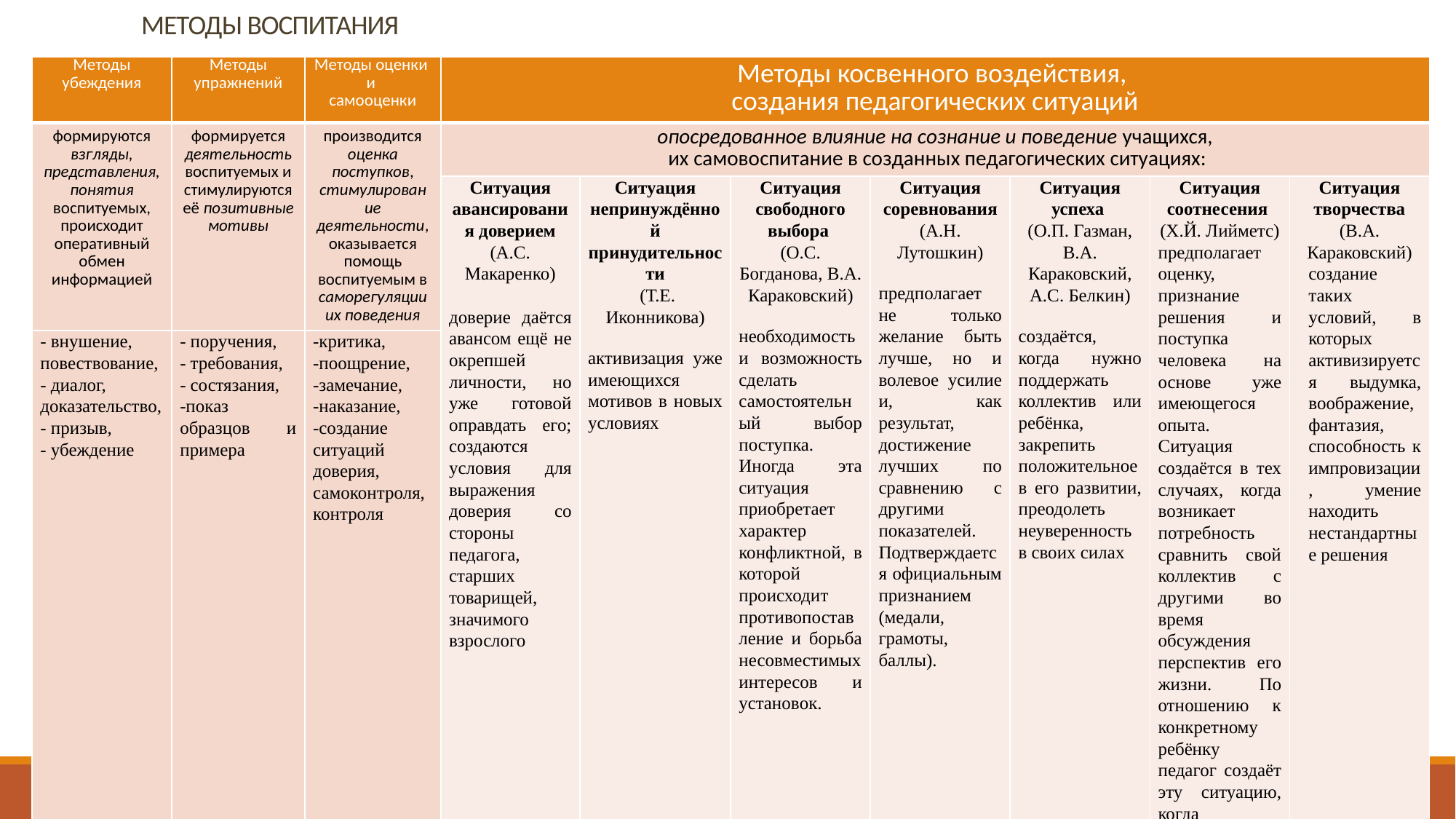

# МЕТОДЫ ВОСПИТАНИЯ
| Методы убеждения | Методы упражнений | Методы оценки и самооценки | Методы косвенного воздействия, создания педагогических ситуаций |  |  |  |  |  |  |
| --- | --- | --- | --- | --- | --- | --- | --- | --- | --- |
| формируются взгляды, представления, понятия воспитуемых, происходит оперативный обмен информацией | формируется деятельность воспитуемых и стимулируются её позитивные мотивы | производится оценка поступков, стимулирование деятельности, оказывается помощь воспитуемым в саморегуляции их поведения | опосредованное влияние на сознание и поведение учащихся, их самовоспитание в созданных педагогических ситуациях: |  |  |  |  |  |  |
|  |  |  | Ситуация авансирования доверием (А.С. Макаренко) доверие даётся авансом ещё не окрепшей личности, но уже готовой оправдать его; создаются условия для выражения доверия со стороны педагога, старших товарищей, значимого взрослого | Ситуация непринуждённой принудительности (Т.Е. Иконникова) активизация уже имеющихся мотивов в новых условиях | Ситуация свободного выбора (О.С. Богданова, В.А. Караковский) необходимость и возможность сделать самостоятельный выбор поступка. Иногда эта ситуация приобретает характер конфликтной, в которой происходит противопоставление и борьба несовместимых интересов и установок. | Ситуация соревнования (А.Н. Лутошкин) предполагает не только желание быть лучше, но и волевое усилие и, как результат, достижение лучших по сравнению с другими показателей. Подтверждается официальным признанием (медали, грамоты, баллы). | Ситуация успеха (О.П. Газман, В.А. Караковский, А.С. Белкин) создаётся, когда нужно поддержать коллектив или ребёнка, закрепить положительное в его развитии, преодолеть неуверенность в своих силах | Ситуация соотнесения (Х.Й. Лийметс) предполагает оценку, признание решения и поступка человека на основе уже имеющегося опыта. Ситуация создаётся в тех случаях, когда возникает потребность сравнить свой коллектив с другими во время обсуждения перспектив его жизни. По отношению к конкретному ребёнку педагог создаёт эту ситуацию, когда необходимо побудить ребёнка к самосовершенствованию, саморазвитию (Ты что, хуже?) | Ситуация творчества (В.А. Караковский) создание таких условий, в которых активизируется выдумка, воображение, фантазия, способность к импровизации, умение находить нестандартные решения |
| - внушение, повествование, - диалог, доказательство, - призыв, - убеждение | - поручения, - требования, - состязания, -показ образцов и примера | -критика, -поощрение, -замечание, -наказание, -создание ситуаций доверия, самоконтроля, контроля |  |  |  |  |  |  |  |